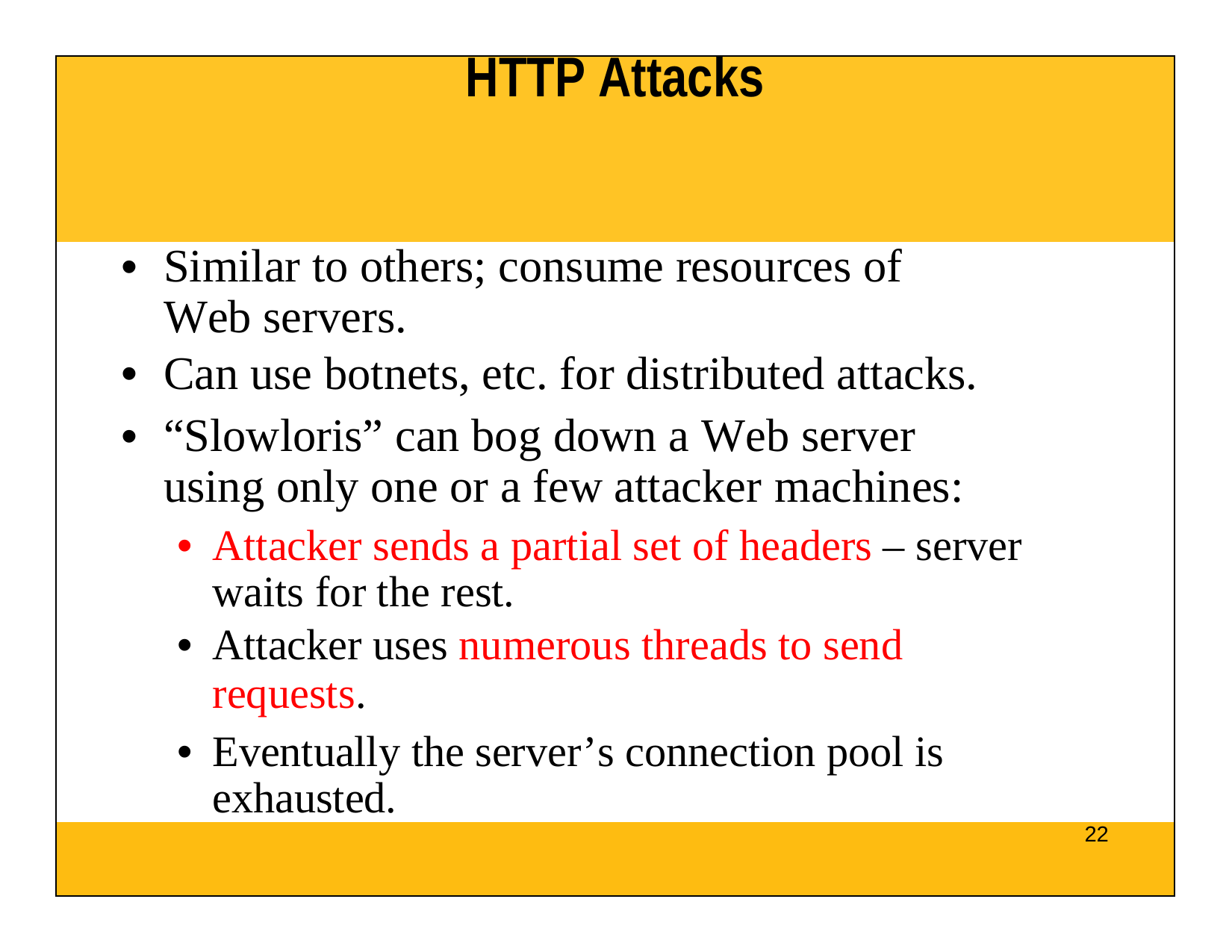

| HTTP Attacks |
| --- |
| Similar to others; consume resources of Web servers. Can use botnets, etc. for distributed attacks. “Slowloris” can bog down a Web server using only one or a few attacker machines: Attacker sends a partial set of headers – server waits for the rest. Attacker uses numerous threads to send requests. Eventually the server’s connection pool is exhausted. |
| 22 |